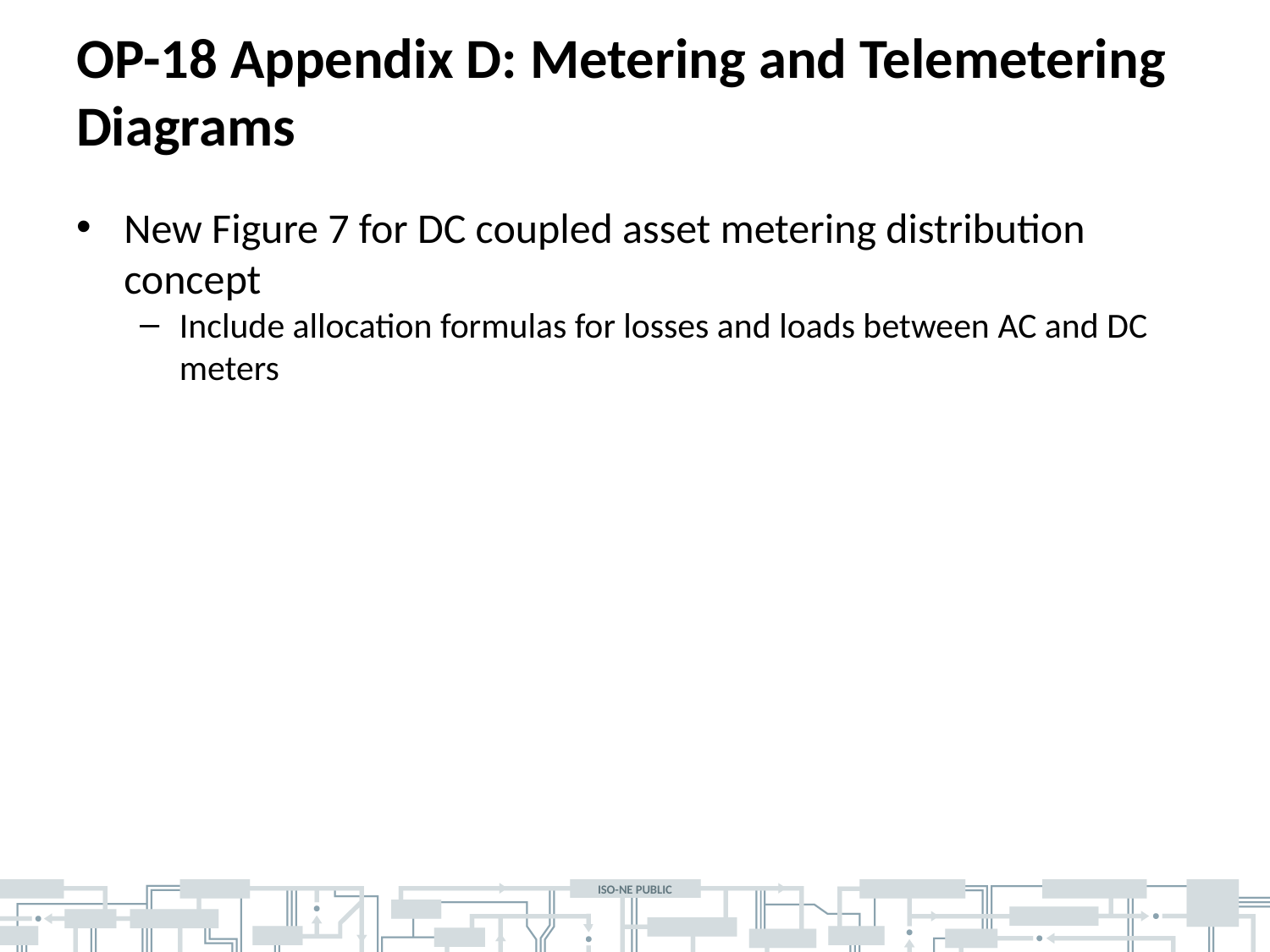

# OP-18 Appendix D: Metering and Telemetering Diagrams
New Figure 7 for DC coupled asset metering distribution concept
Include allocation formulas for losses and loads between AC and DC meters